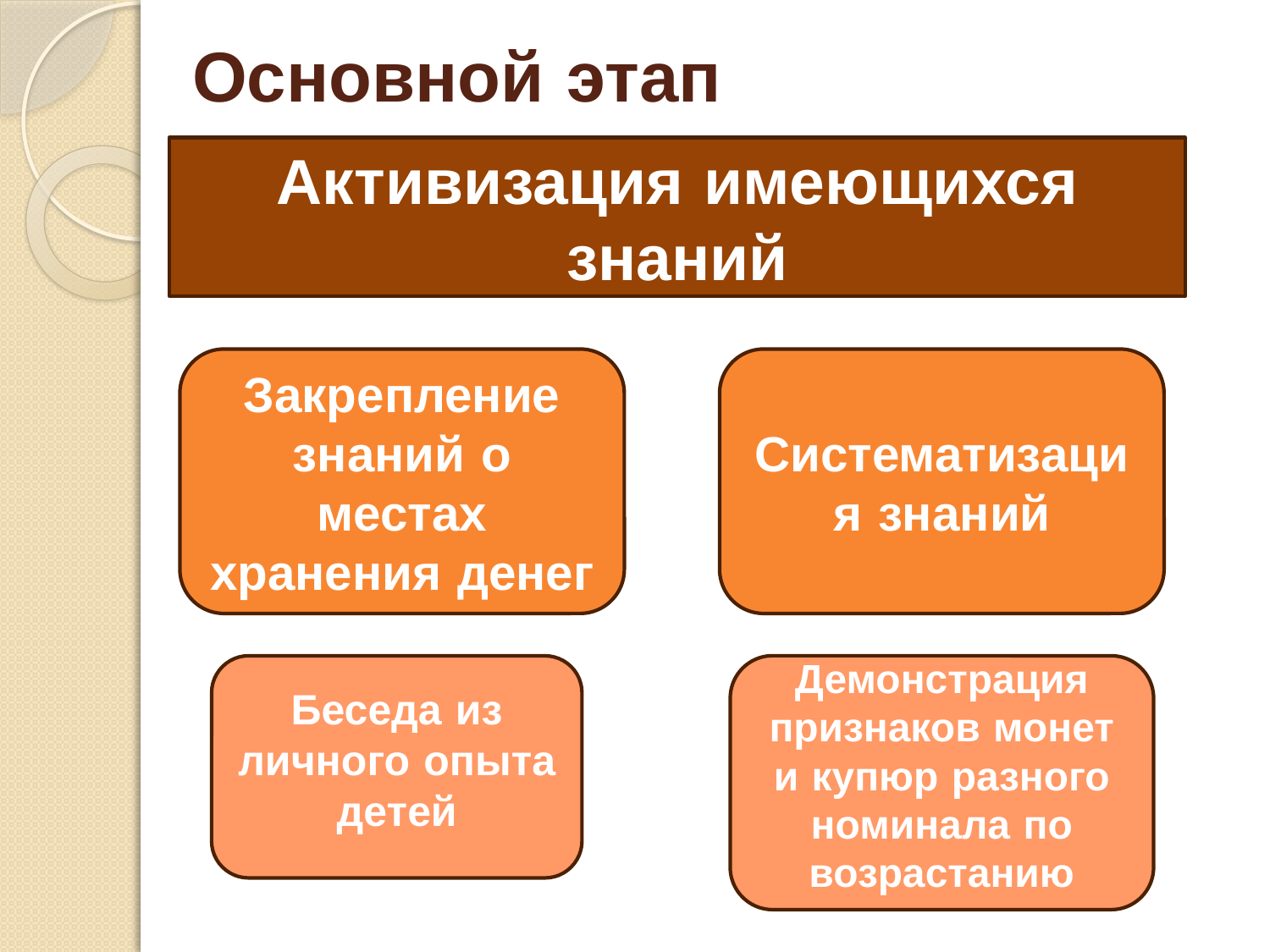

# Основной этап
Активизация имеющихся знаний
Закрепление знаний о местах хранения денег
Систематизация знаний

Беседа из личного опыта детей

Демонстрация признаков монет и купюр разного номинала по возрастанию